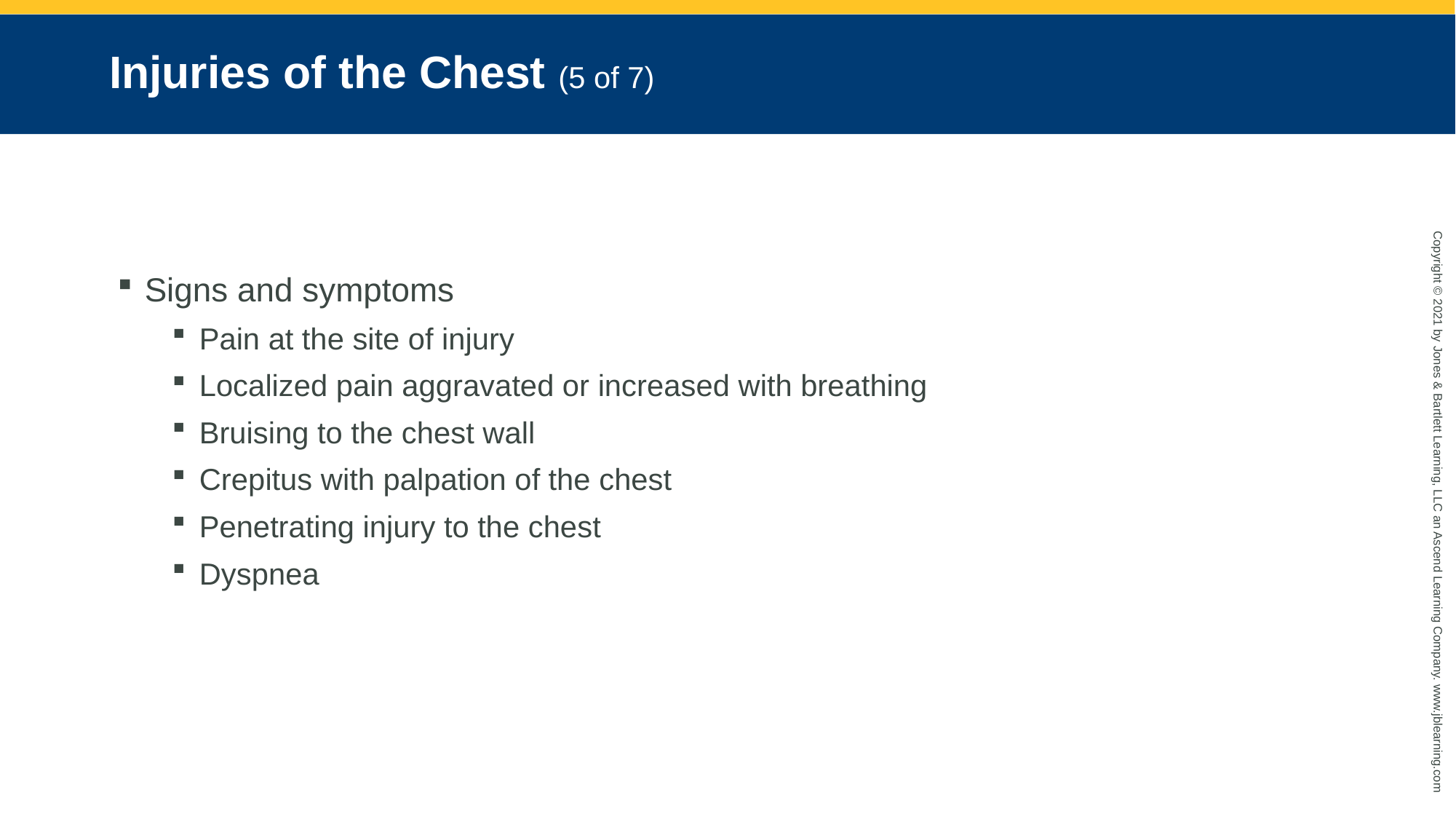

# Injuries of the Chest (5 of 7)
Signs and symptoms
Pain at the site of injury
Localized pain aggravated or increased with breathing
Bruising to the chest wall
Crepitus with palpation of the chest
Penetrating injury to the chest
Dyspnea